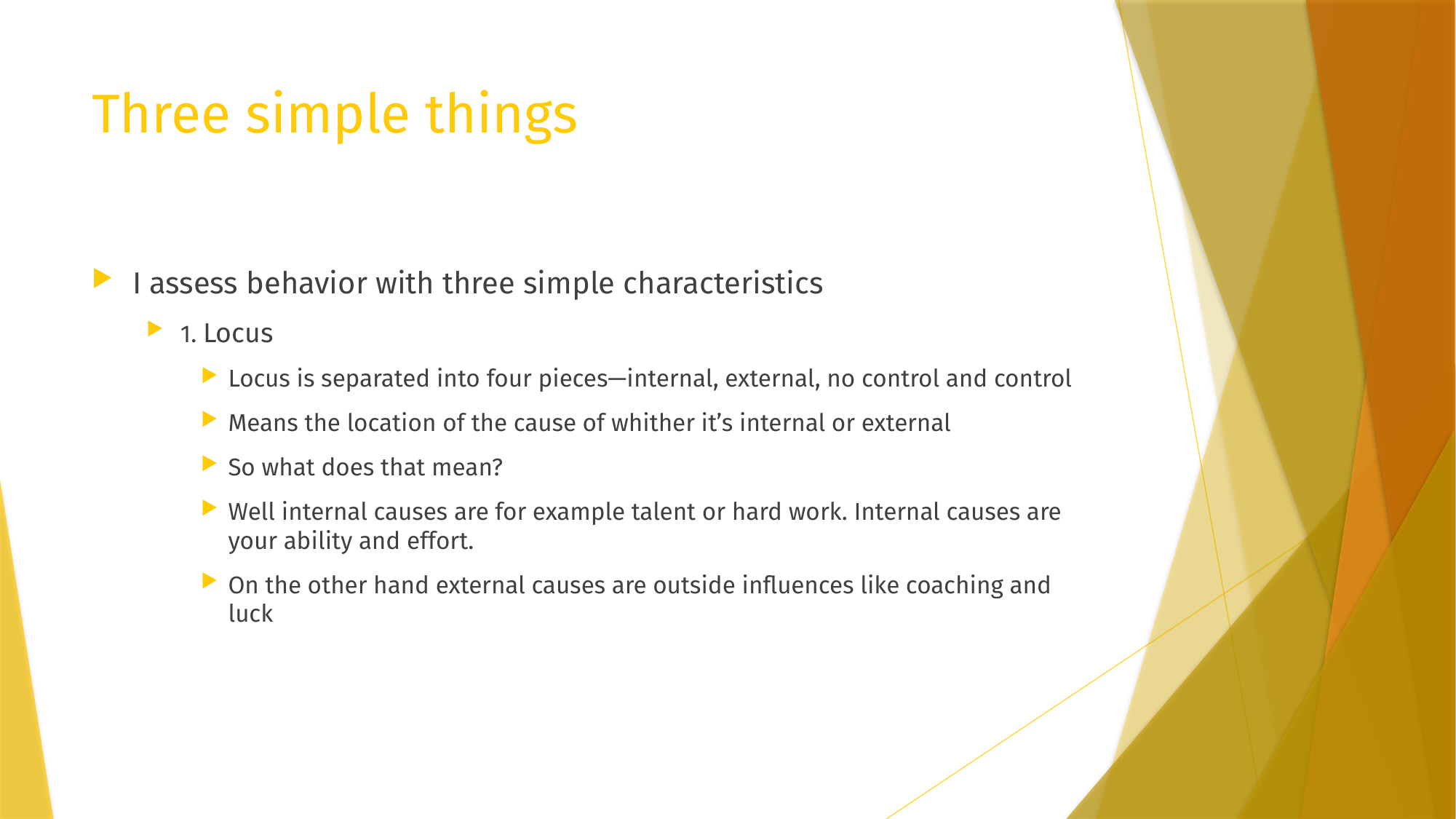

# Three simple things
I assess behavior with three simple characteristics
1. Locus
Locus is separated into four pieces—internal, external, no control and control
Means the location of the cause of whither it’s internal or external
So what does that mean?
Well internal causes are for example talent or hard work. Internal causes are your ability and effort.
On the other hand external causes are outside influences like coaching and luck